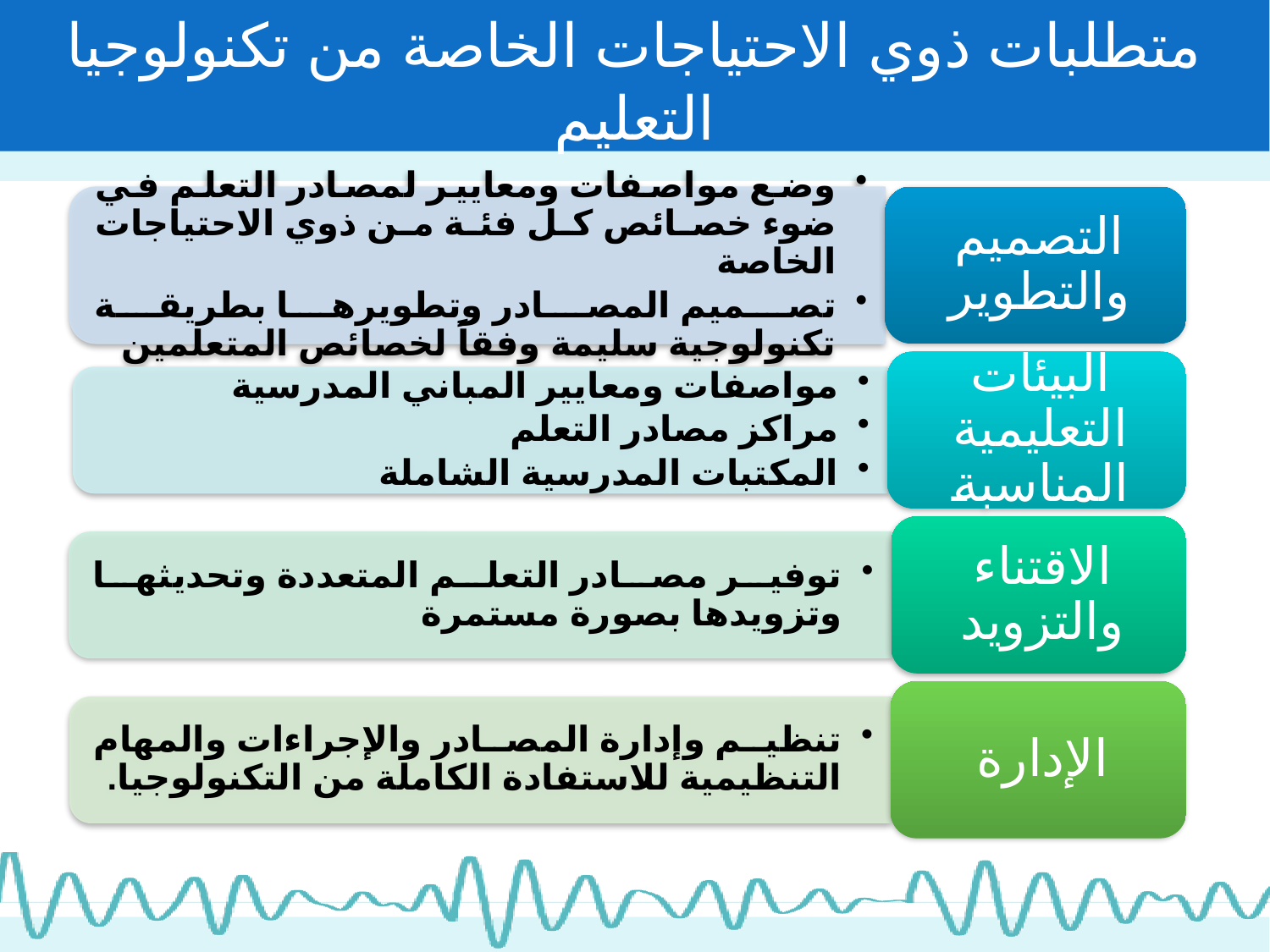

# متطلبات ذوي الاحتياجات الخاصة من تكنولوجيا التعليم
وضع مواصفات ومعايير لمصادر التعلم في ضوء خصائص كل فئة من ذوي الاحتياجات الخاصة
تصميم المصادر وتطويرها بطريقة تكنولوجية سليمة وفقاً لخصائص المتعلمين
التصميم والتطوير
مواصفات ومعايير المباني المدرسية
مراكز مصادر التعلم
المكتبات المدرسية الشاملة
البيئات التعليمية المناسبة
توفير مصادر التعلم المتعددة وتحديثها وتزويدها بصورة مستمرة
الاقتناء والتزويد
تنظيم وإدارة المصادر والإجراءات والمهام التنظيمية للاستفادة الكاملة من التكنولوجيا.
الإدارة